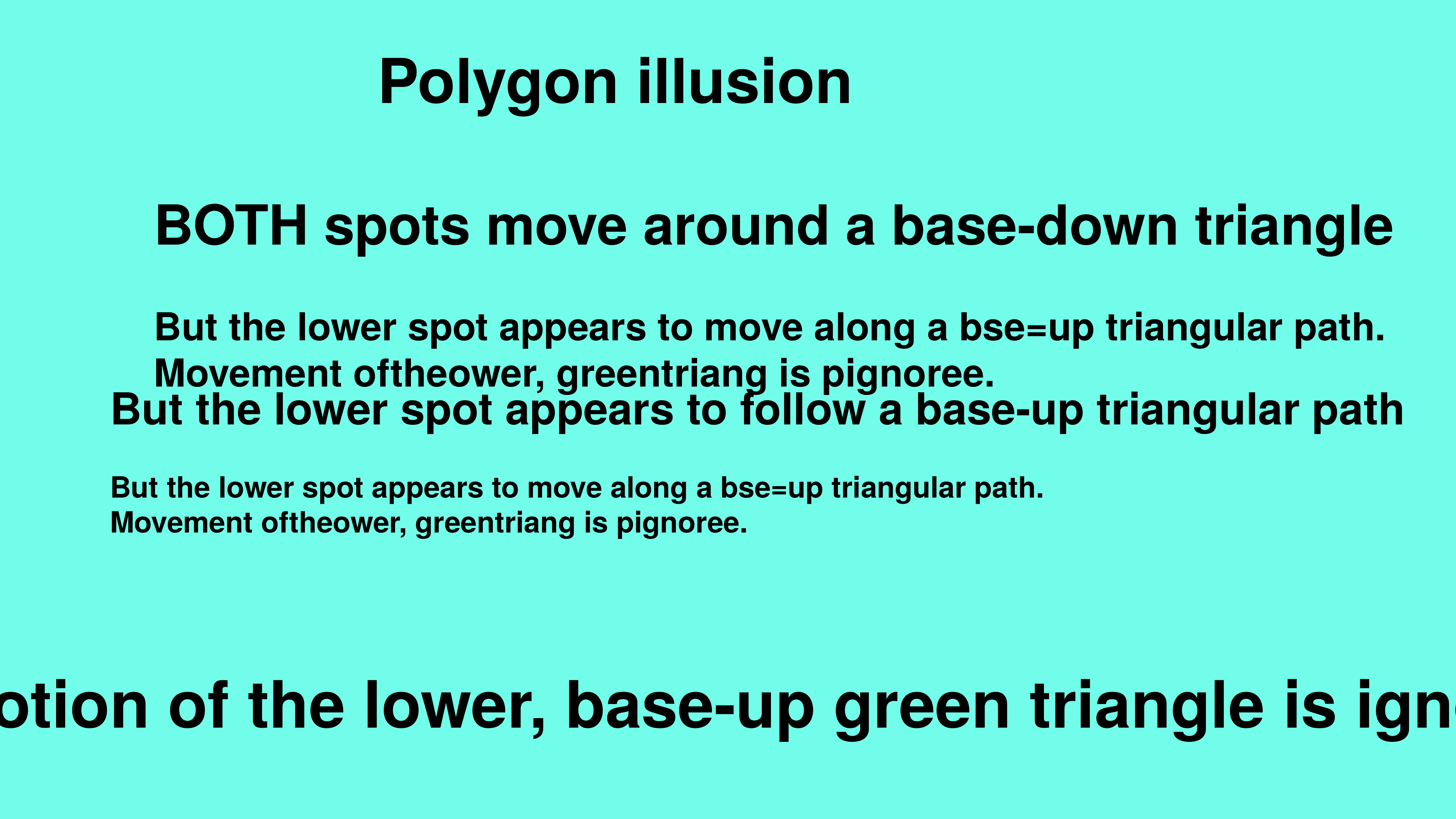

Polygon illusion

BOTH spots move around a base-down triangle

But the lower spot appears to move along a bse=up triangular path.
Movement oftheower, greentriang is pignoree.
#

But the lower spot appears to follow a base-up triangular path

But the lower spot appears to move along a bse=up triangular path.
Movement oftheower, greentriang is pignoree.
Themotion of the lower, base-up green triangle is ignored